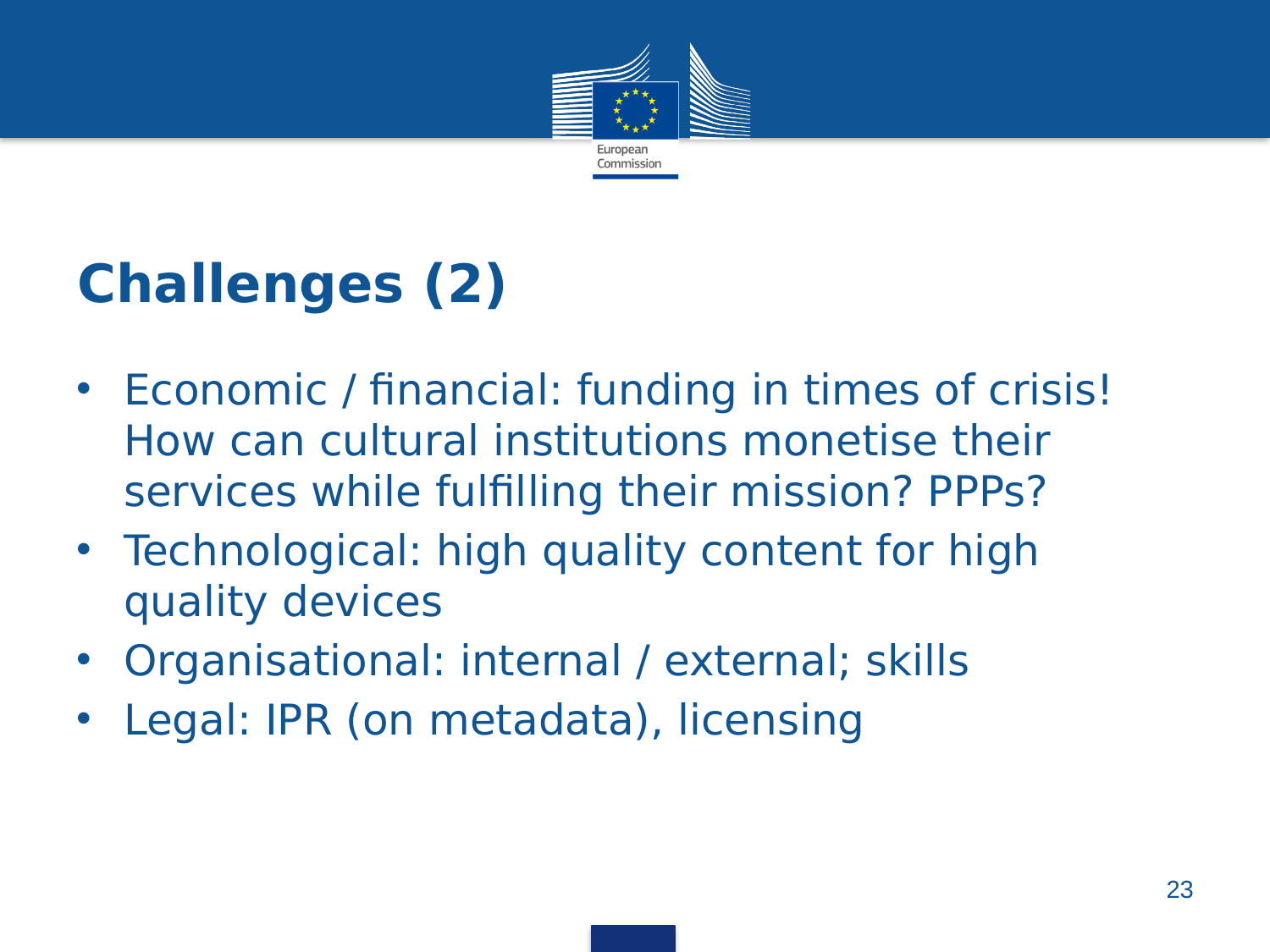

# Challenges (2)
Economic / financial: funding in times of crisis! How can cultural institutions monetise their  services while fulfilling their mission? PPPs?
Technological: high quality content for high quality devices
Organisational: internal / external; skills
Legal: IPR (on metadata), licensing
23